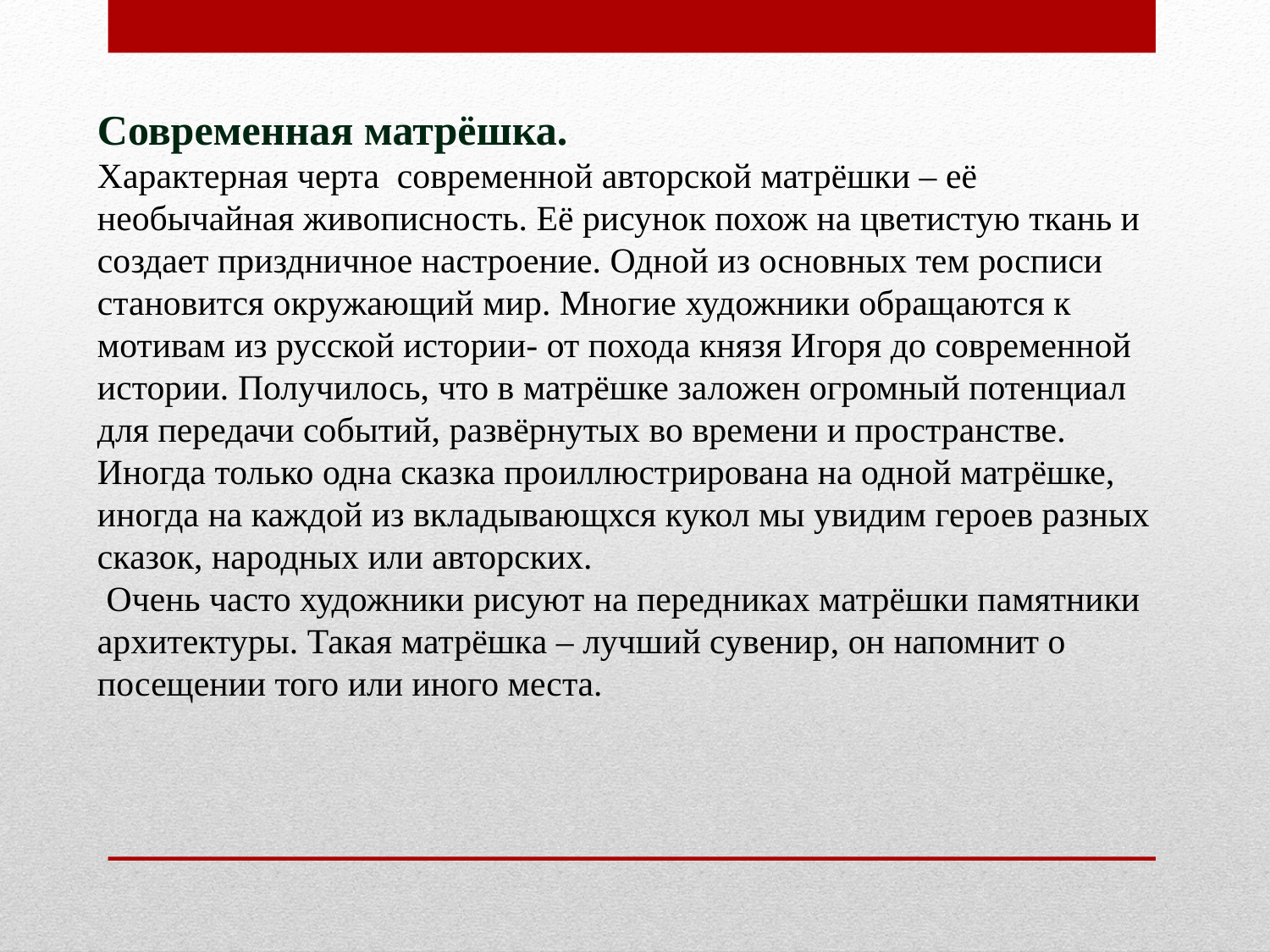

Современная матрёшка.
Характерная черта  современной авторской матрёшки – её необычайная живописность. Её рисунок похож на цветистую ткань и создает приздничное настроение. Одной из основных тем росписи становится окружающий мир. Многие художники обращаются к мотивам из русской истории- от похода князя Игоря до современной истории. Получилось, что в матрёшке заложен огромный потенциал для передачи событий, развёрнутых во времени и пространстве.
Иногда только одна сказка проиллюстрирована на одной матрёшке, иногда на каждой из вкладывающхся кукол мы увидим героев разных сказок, народных или авторских.
 Очень часто художники рисуют на передниках матрёшки памятники архитектуры. Такая матрёшка – лучший сувенир, он напомнит о  посещении того или иного места.